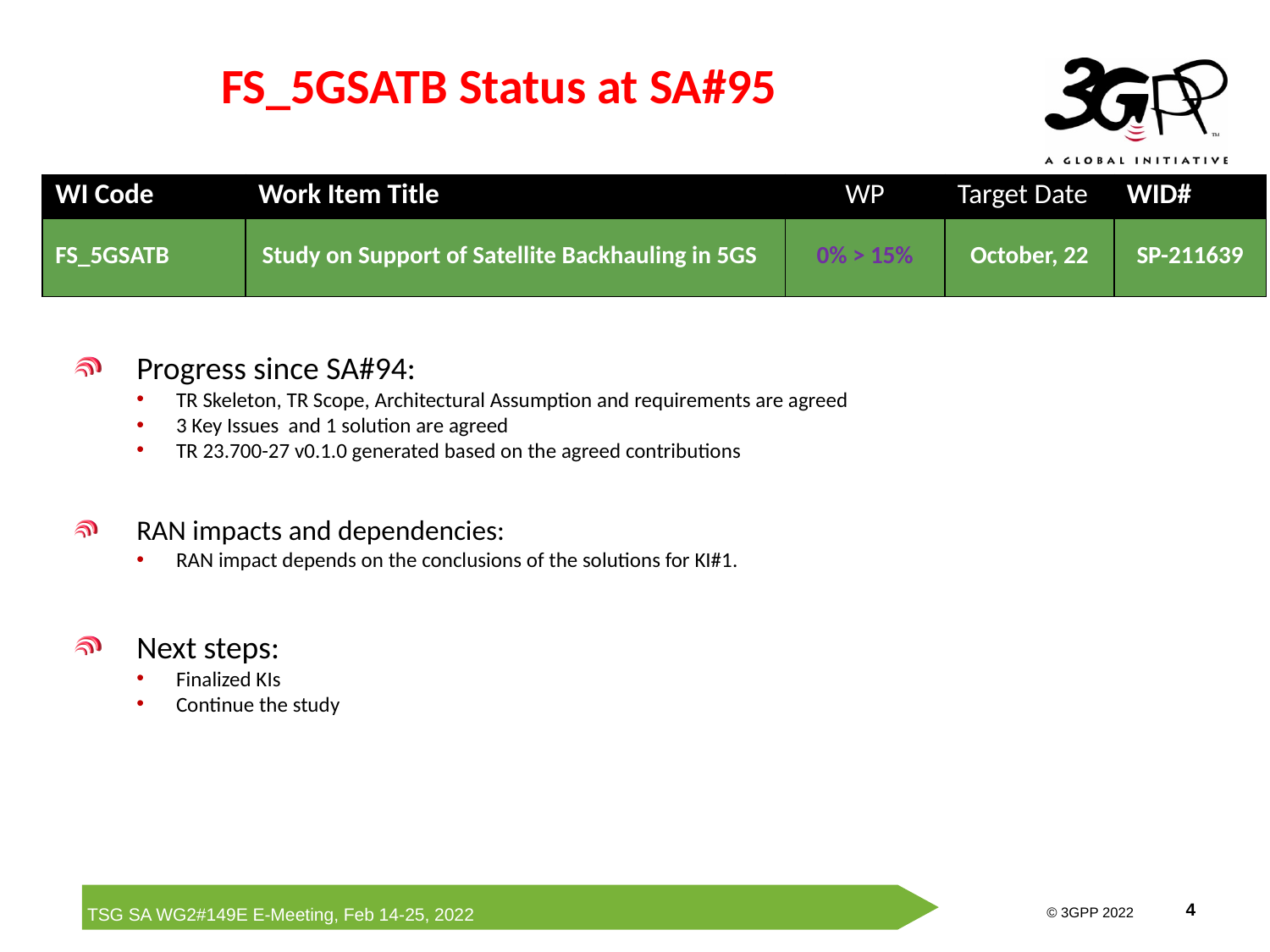

# FS_5GSATB Status at SA#95
| WI Code | Work Item Title | WP | Target Date | WID# |
| --- | --- | --- | --- | --- |
| FS\_5GSATB | Study on Support of Satellite Backhauling in 5GS | 0% > 15% | October, 22 | SP-211639 |
Progress since SA#94:
TR Skeleton, TR Scope, Architectural Assumption and requirements are agreed
3 Key Issues  and 1 solution are agreed
TR 23.700-27 v0.1.0 generated based on the agreed contributions

RAN impacts and dependencies:
RAN impact depends on the conclusions of the solutions for KI#1.

Next steps:
Finalized KIs
Continue the study